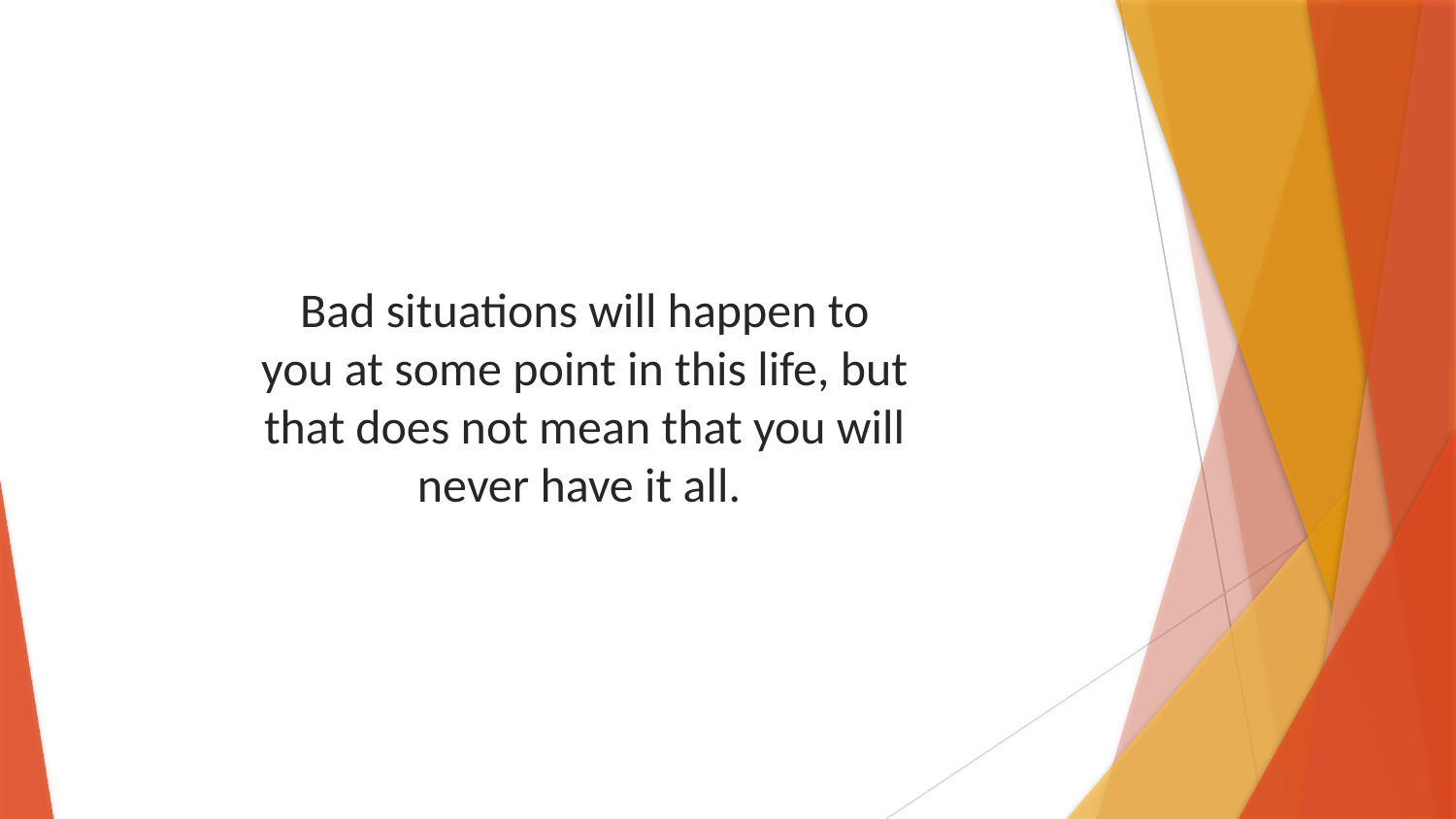

Bad situations will happen to you at some point in this life, but that does not mean that you will never have it all.